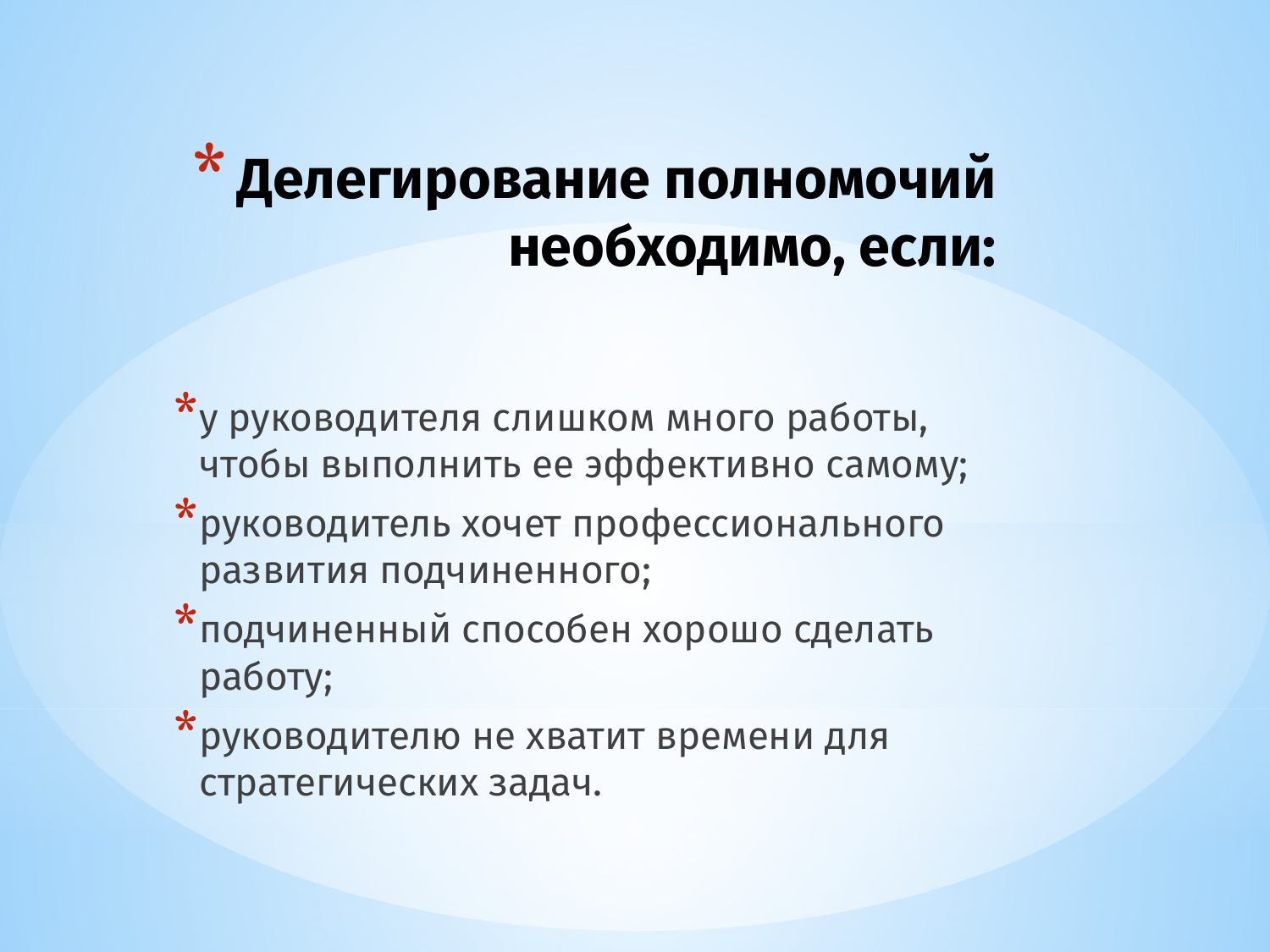

# Делегирование полномочий необходимо, если:
у руководителя слишком много работы, чтобы выполнить ее эффективно самому;
руководитель хочет профессионального развития подчиненного;
подчиненный способен хорошо сделать работу;
руководителю не хватит времени для стратегических задач.